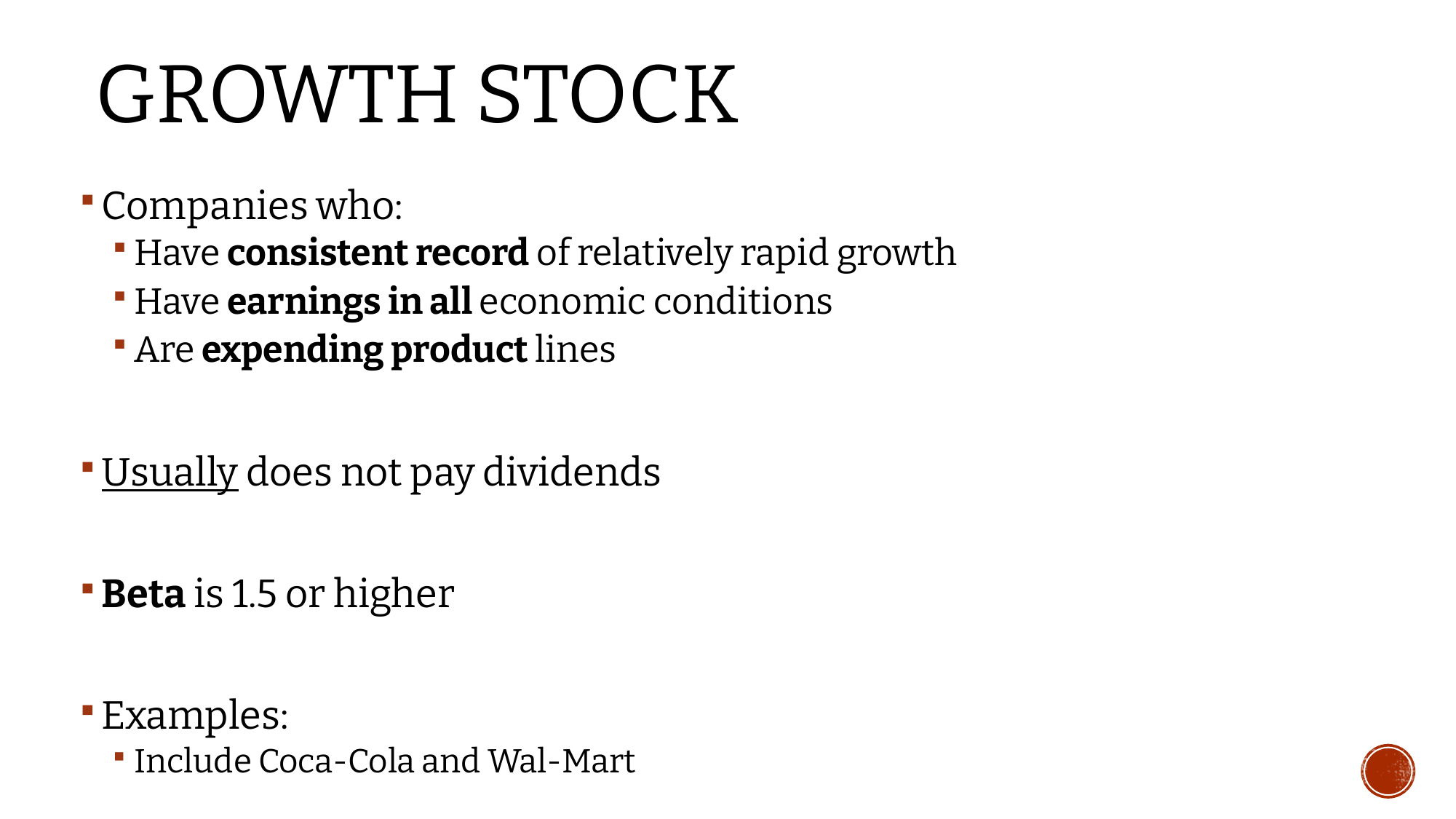

# Growth Stock
Companies who:
Have consistent record of relatively rapid growth
Have earnings in all economic conditions
Are expending product lines

Usually does not pay dividends

Beta is 1.5 or higher

Examples:
Include Coca-Cola and Wal-Mart